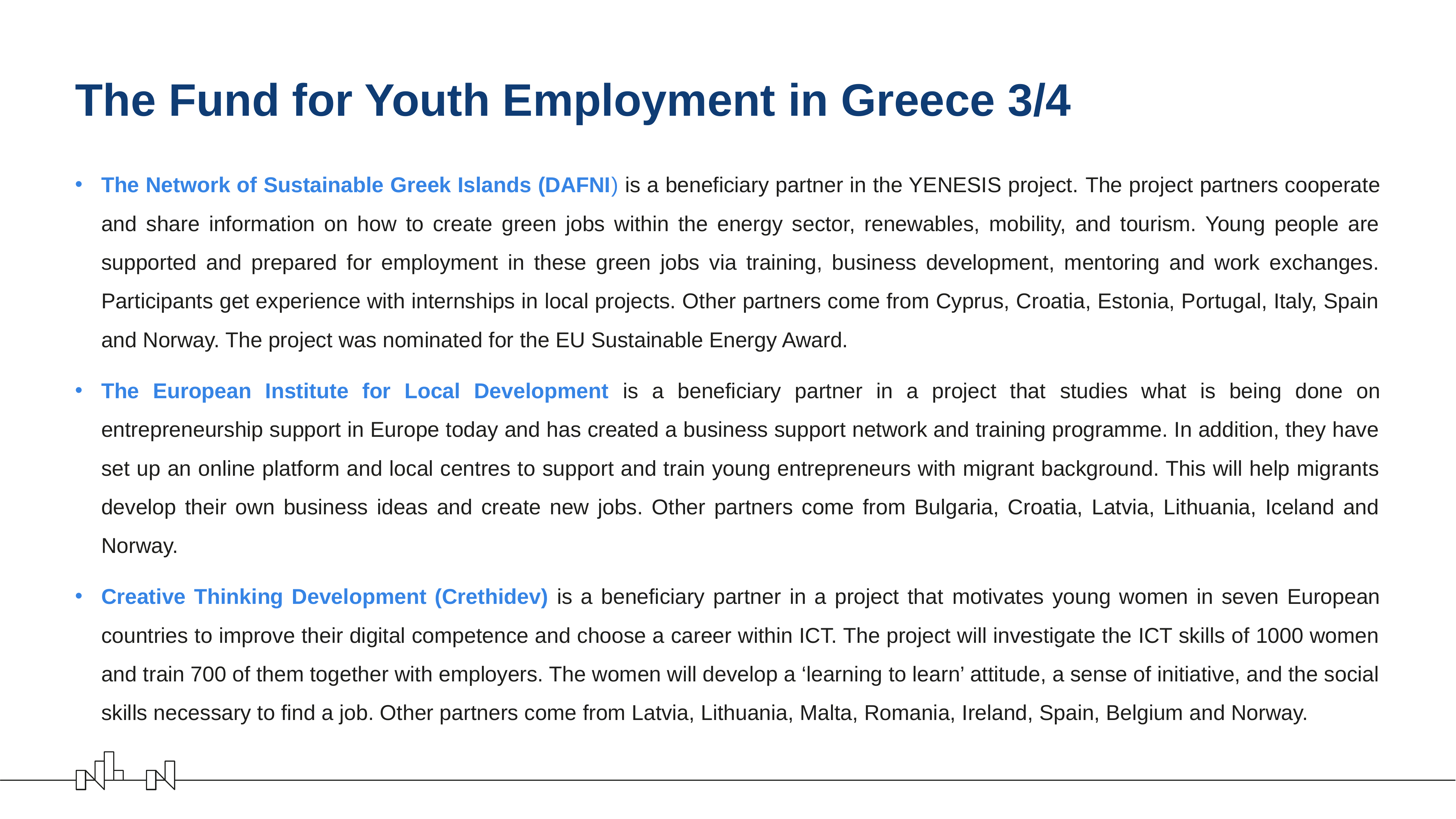

# The Fund for Youth Employment in Greece 3/4

The Network of Sustainable Greek Islands (DAFNI) is a beneficiary partner in the YENESIS project. The project partners cooperate and share information on how to create green jobs within the energy sector, renewables, mobility, and tourism. Young people are supported and prepared for employment in these green jobs via training, business development, mentoring and work exchanges. Participants get experience with internships in local projects. Other partners come from Cyprus, Croatia, Estonia, Portugal, Italy, Spain and Norway. The project was nominated for the EU Sustainable Energy Award.
The European Institute for Local Development is a beneficiary partner in a project that studies what is being done on entrepreneurship support in Europe today and has created a business support network and training programme. In addition, they have set up an online platform and local centres to support and train young entrepreneurs with migrant background. This will help migrants develop their own business ideas and create new jobs. Other partners come from Bulgaria, Croatia, Latvia, Lithuania, Iceland and Norway.
Creative Thinking Development (Crethidev) is a beneficiary partner in a project that motivates young women in seven European countries to improve their digital competence and choose a career within ICT. The project will investigate the ICT skills of 1000 women and train 700 of them together with employers. The women will develop a ‘learning to learn’ attitude, a sense of initiative, and the social skills necessary to find a job. Other partners come from Latvia, Lithuania, Malta, Romania, Ireland, Spain, Belgium and Norway.